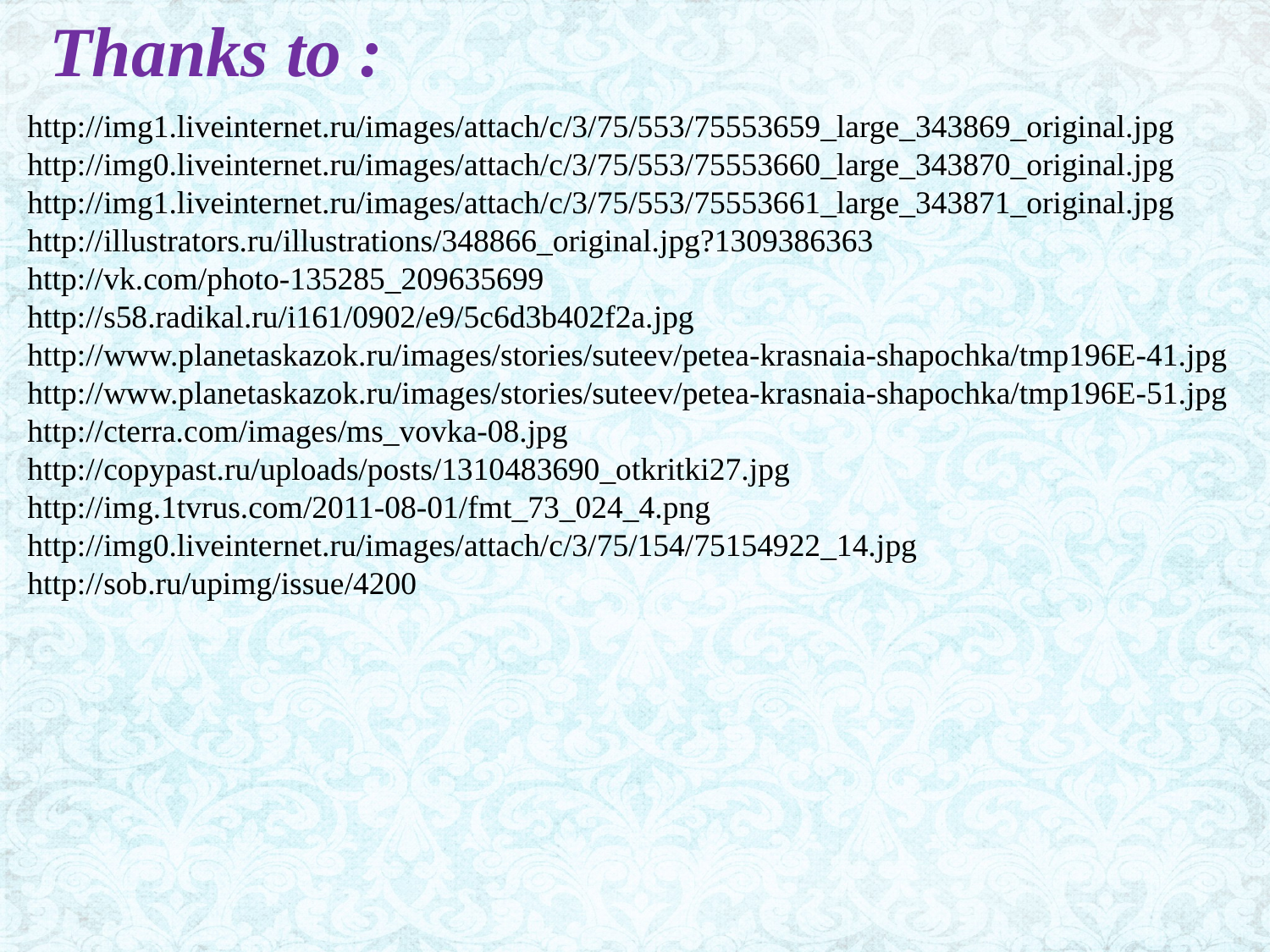

Thanks to :
http://img1.liveinternet.ru/images/attach/c/3/75/553/75553659_large_343869_original.jpg
http://img0.liveinternet.ru/images/attach/c/3/75/553/75553660_large_343870_original.jpg
http://img1.liveinternet.ru/images/attach/c/3/75/553/75553661_large_343871_original.jpg
http://illustrators.ru/illustrations/348866_original.jpg?1309386363
http://vk.com/photo-135285_209635699
http://s58.radikal.ru/i161/0902/e9/5c6d3b402f2a.jpg
http://www.planetaskazok.ru/images/stories/suteev/petea-krasnaia-shapochka/tmp196E-41.jpg
http://www.planetaskazok.ru/images/stories/suteev/petea-krasnaia-shapochka/tmp196E-51.jpg
http://cterra.com/images/ms_vovka-08.jpg
http://copypast.ru/uploads/posts/1310483690_otkritki27.jpg
http://img.1tvrus.com/2011-08-01/fmt_73_024_4.png
http://img0.liveinternet.ru/images/attach/c/3/75/154/75154922_14.jpg
http://sob.ru/upimg/issue/4200